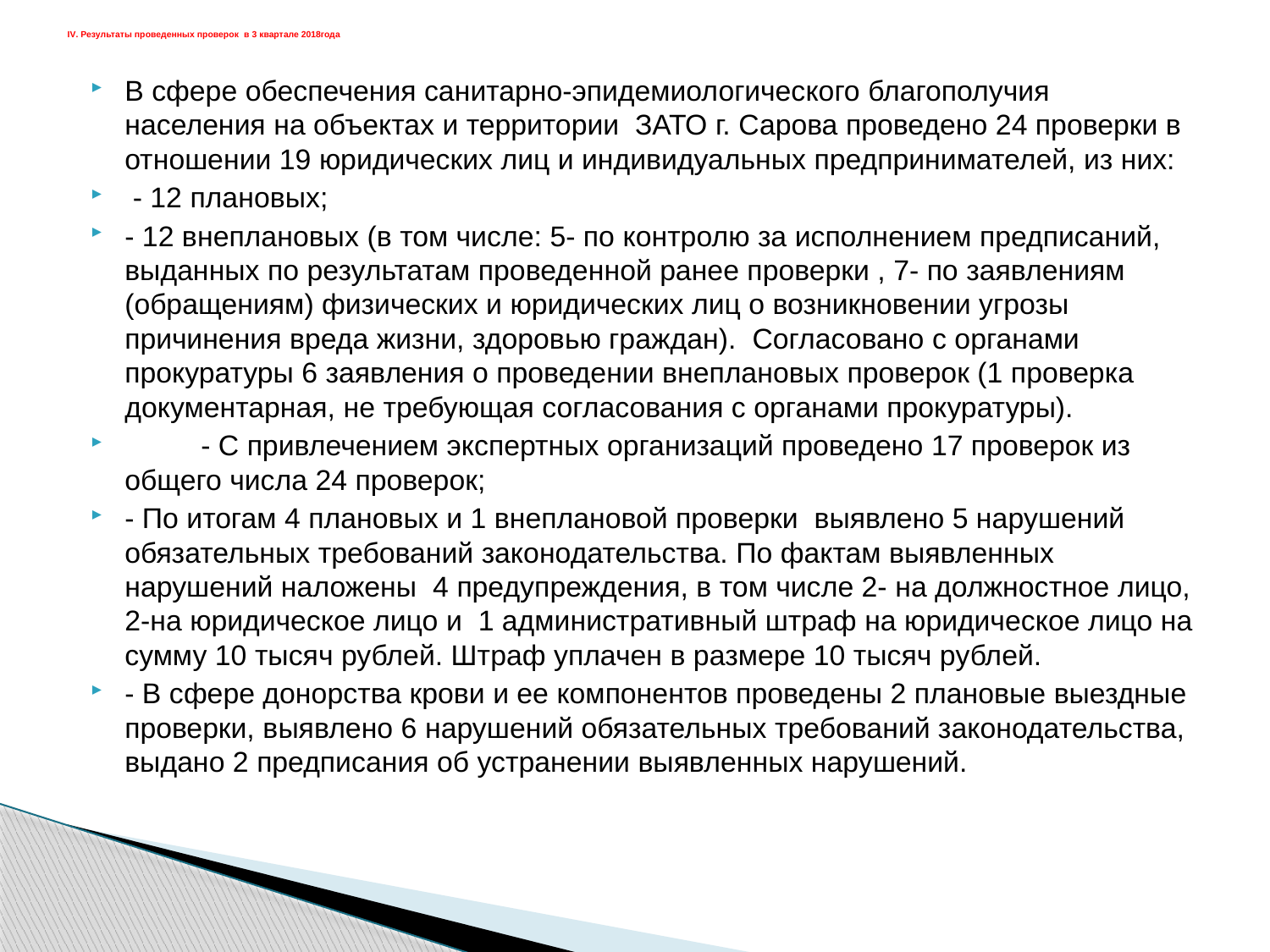

# IV. Результаты проведенных проверок  в 3 квартале 2018года
В сфере обеспечения санитарно-эпидемиологического благополучия населения на объектах и территории  ЗАТО г. Сарова проведено 24 проверки в отношении 19 юридических лиц и индивидуальных предпринимателей, из них:
 - 12 плановых;
- 12 внеплановых (в том числе: 5- по контролю за исполнением предписаний, выданных по результатам проведенной ранее проверки , 7- по заявлениям (обращениям) физических и юридических лиц о возникновении угрозы причинения вреда жизни, здоровью граждан).  Согласовано с органами прокуратуры 6 заявления о проведении внеплановых проверок (1 проверка документарная, не требующая согласования с органами прокуратуры).
	- С привлечением экспертных организаций проведено 17 проверок из общего числа 24 проверок;
- По итогам 4 плановых и 1 внеплановой проверки  выявлено 5 нарушений обязательных требований законодательства. По фактам выявленных нарушений наложены  4 предупреждения, в том числе 2- на должностное лицо, 2-на юридическое лицо и  1 административный штраф на юридическое лицо на сумму 10 тысяч рублей. Штраф уплачен в размере 10 тысяч рублей.
- В сфере донорства крови и ее компонентов проведены 2 плановые выездные проверки, выявлено 6 нарушений обязательных требований законодательства, выдано 2 предписания об устранении выявленных нарушений.